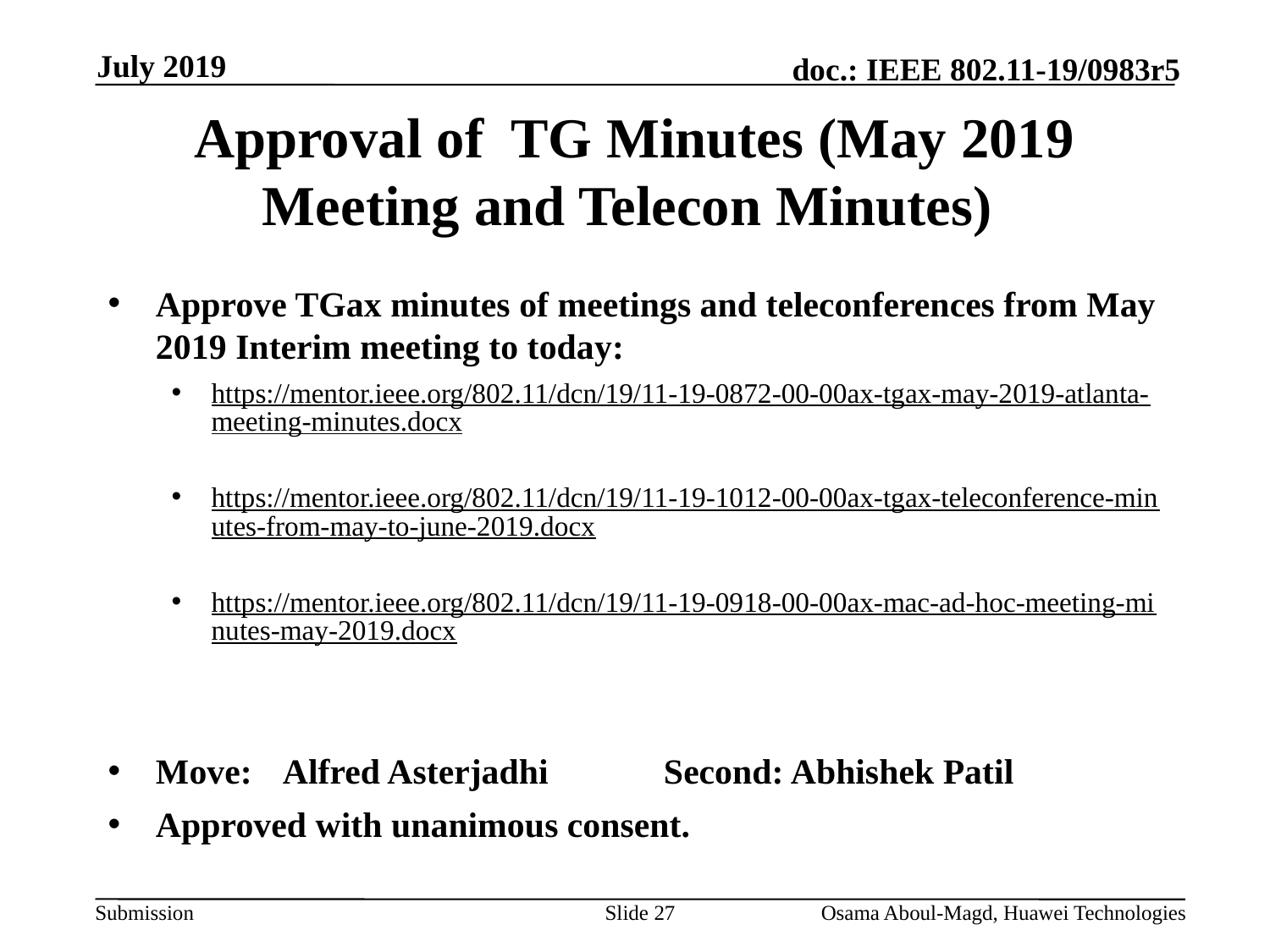

July 2019
# Approval of  TG Minutes (May 2019 Meeting and Telecon Minutes)
Approve TGax minutes of meetings and teleconferences from May 2019 Interim meeting to today:
https://mentor.ieee.org/802.11/dcn/19/11-19-0872-00-00ax-tgax-may-2019-atlanta-meeting-minutes.docx
https://mentor.ieee.org/802.11/dcn/19/11-19-1012-00-00ax-tgax-teleconference-minutes-from-may-to-june-2019.docx
https://mentor.ieee.org/802.11/dcn/19/11-19-0918-00-00ax-mac-ad-hoc-meeting-minutes-may-2019.docx

Move:	Alfred Asterjadhi	Second: Abhishek Patil
Approved with unanimous consent.

Slide 27
Osama Aboul-Magd, Huawei Technologies